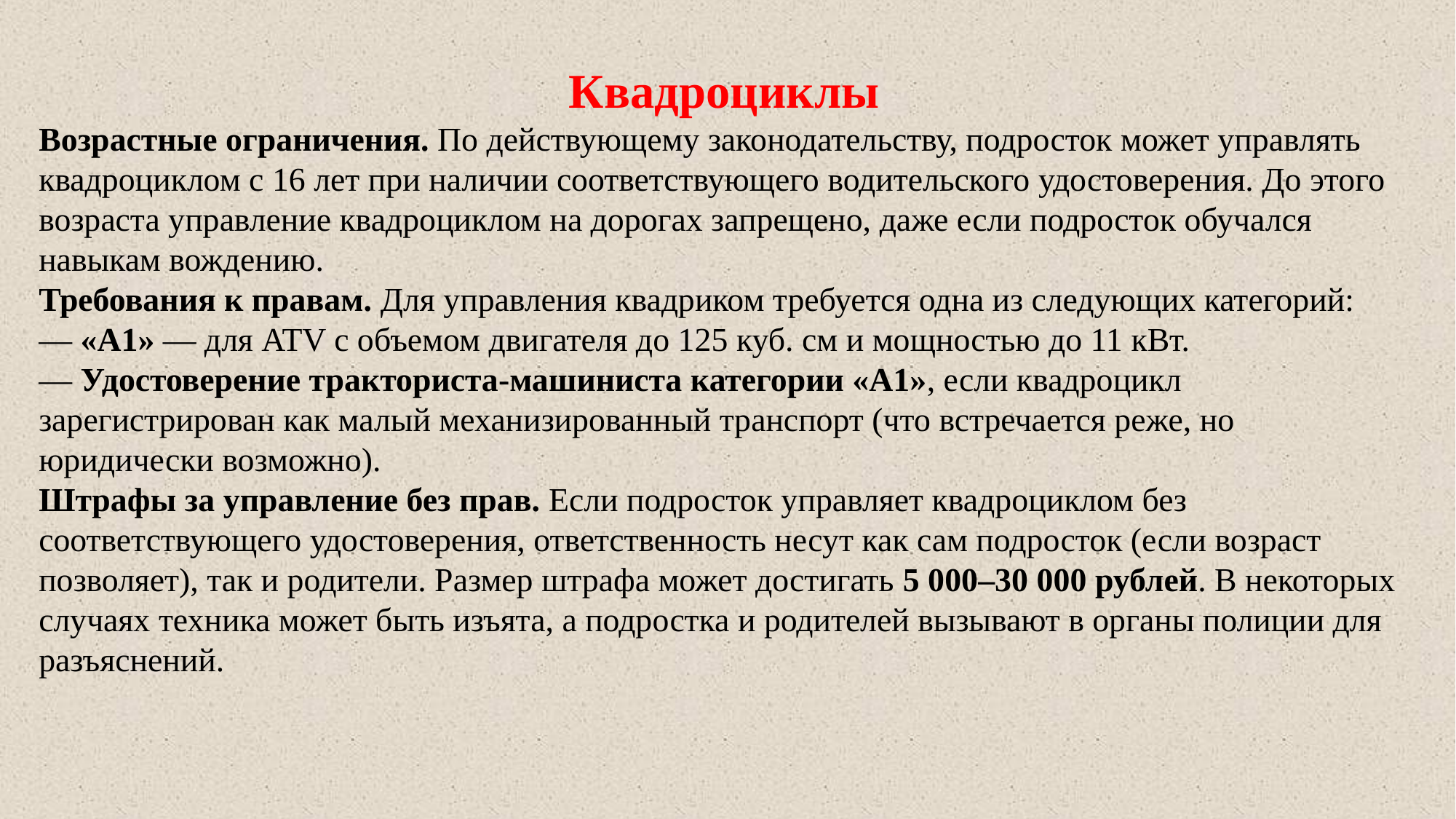

Квадроциклы
Возрастные ограничения. По действующему законодательству, подросток может управлять квадроциклом с 16 лет при наличии соответствующего водительского удостоверения. До этого возраста управление квадроциклом на дорогах запрещено, даже если подросток обучался навыкам вождению.
Требования к правам. Для управления квадриком требуется одна из следующих категорий:
— «А1» — для ATV с объемом двигателя до 125 куб. см и мощностью до 11 кВт.
— Удостоверение тракториста-машиниста категории «А1», если квадроцикл зарегистрирован как малый механизированный транспорт (что встречается реже, но юридически возможно).
Штрафы за управление без прав. Если подросток управляет квадроциклом без соответствующего удостоверения, ответственность несут как сам подросток (если возраст позволяет), так и родители. Размер штрафа может достигать 5 000–30 000 рублей. В некоторых случаях техника может быть изъята, а подростка и родителей вызывают в органы полиции для разъяснений.